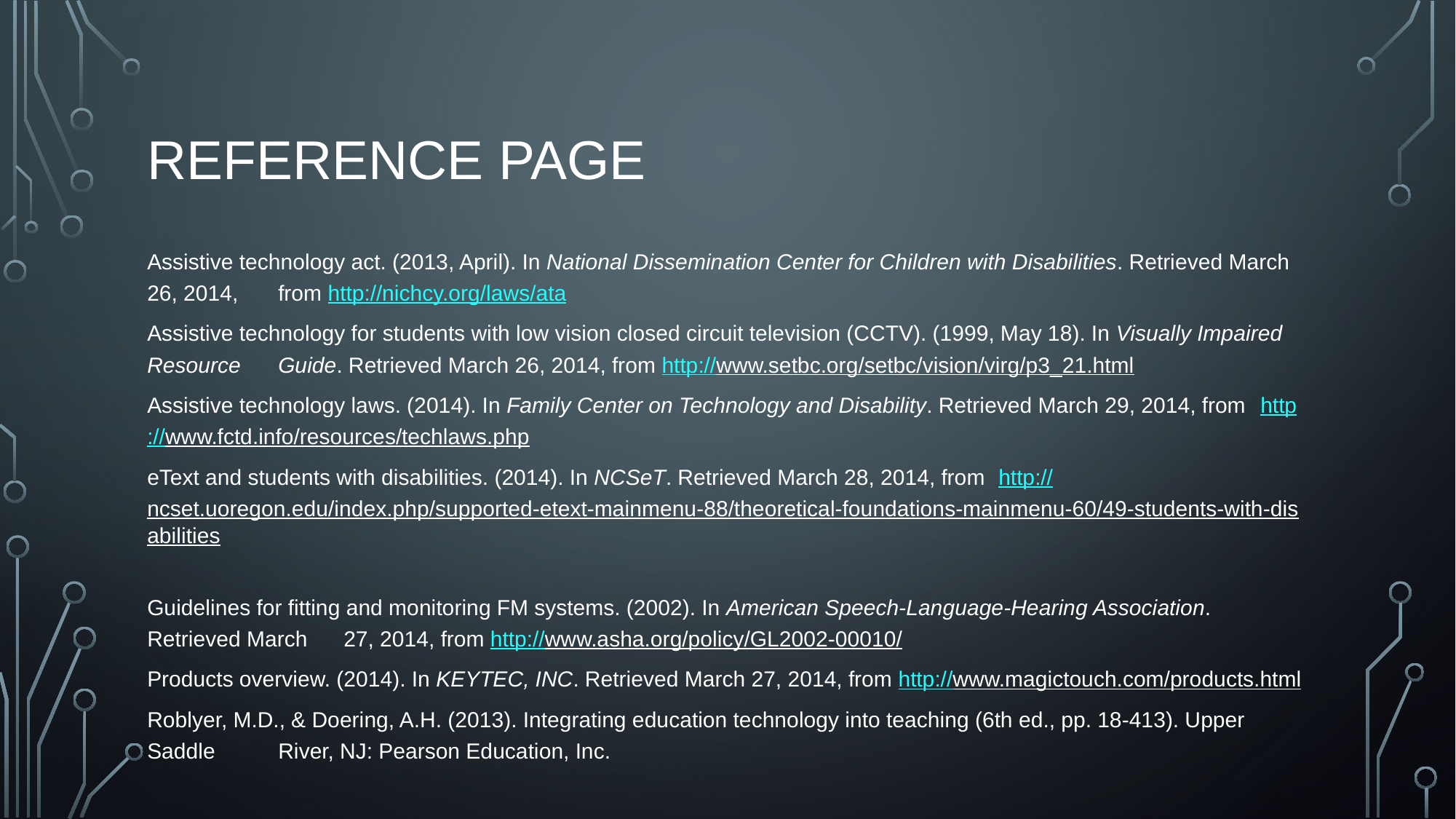

# Reference page
Assistive technology act. (2013, April). In National Dissemination Center for Children with Disabilities. Retrieved March 26, 2014, 	from http://nichcy.org/laws/ata
Assistive technology for students with low vision closed circuit television (CCTV). (1999, May 18). In Visually Impaired Resource 	Guide. Retrieved March 26, 2014, from http://www.setbc.org/setbc/vision/virg/p3_21.html
Assistive technology laws. (2014). In Family Center on Technology and Disability. Retrieved March 29, 2014, from 	http://www.fctd.info/resources/techlaws.php
eText and students with disabilities. (2014). In NCSeT. Retrieved March 28, 2014, from 	http://ncset.uoregon.edu/index.php/supported-etext-mainmenu-88/theoretical-foundations-mainmenu-60/49-	students-with-disabilities
Guidelines for fitting and monitoring FM systems. (2002). In American Speech-Language-Hearing Association. Retrieved March 	27, 2014, from http://www.asha.org/policy/GL2002-00010/
Products overview. (2014). In KEYTEC, INC. Retrieved March 27, 2014, from http://www.magictouch.com/products.html
Roblyer, M.D., & Doering, A.H. (2013). Integrating education technology into teaching (6th ed., pp. 18-413). Upper Saddle 	River, NJ: Pearson Education, Inc.